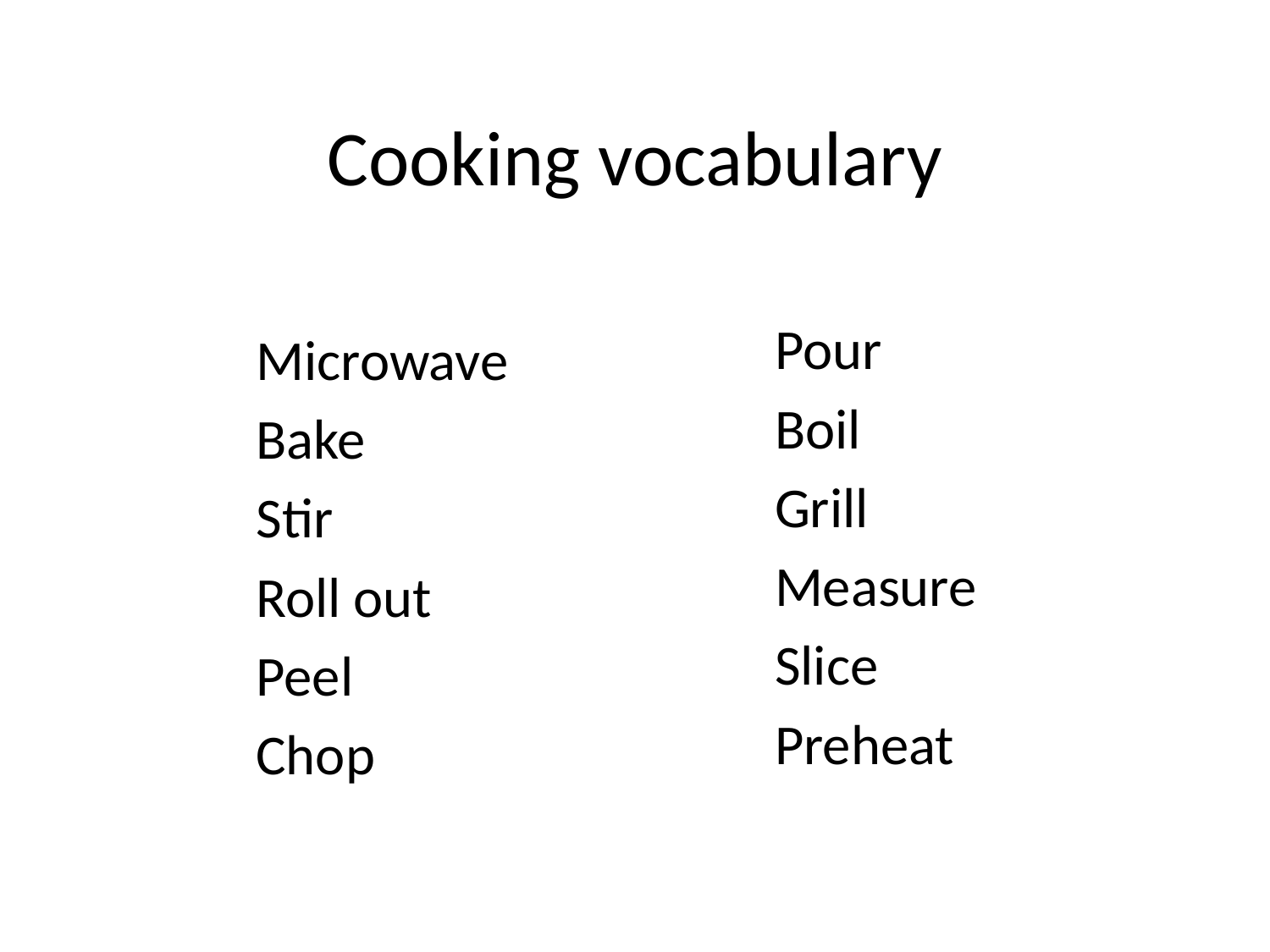

# Cooking vocabulary
Pour
Boil
Grill
Measure
Slice
Preheat

Microwave
Bake
Stir
Roll out
Peel
Chop